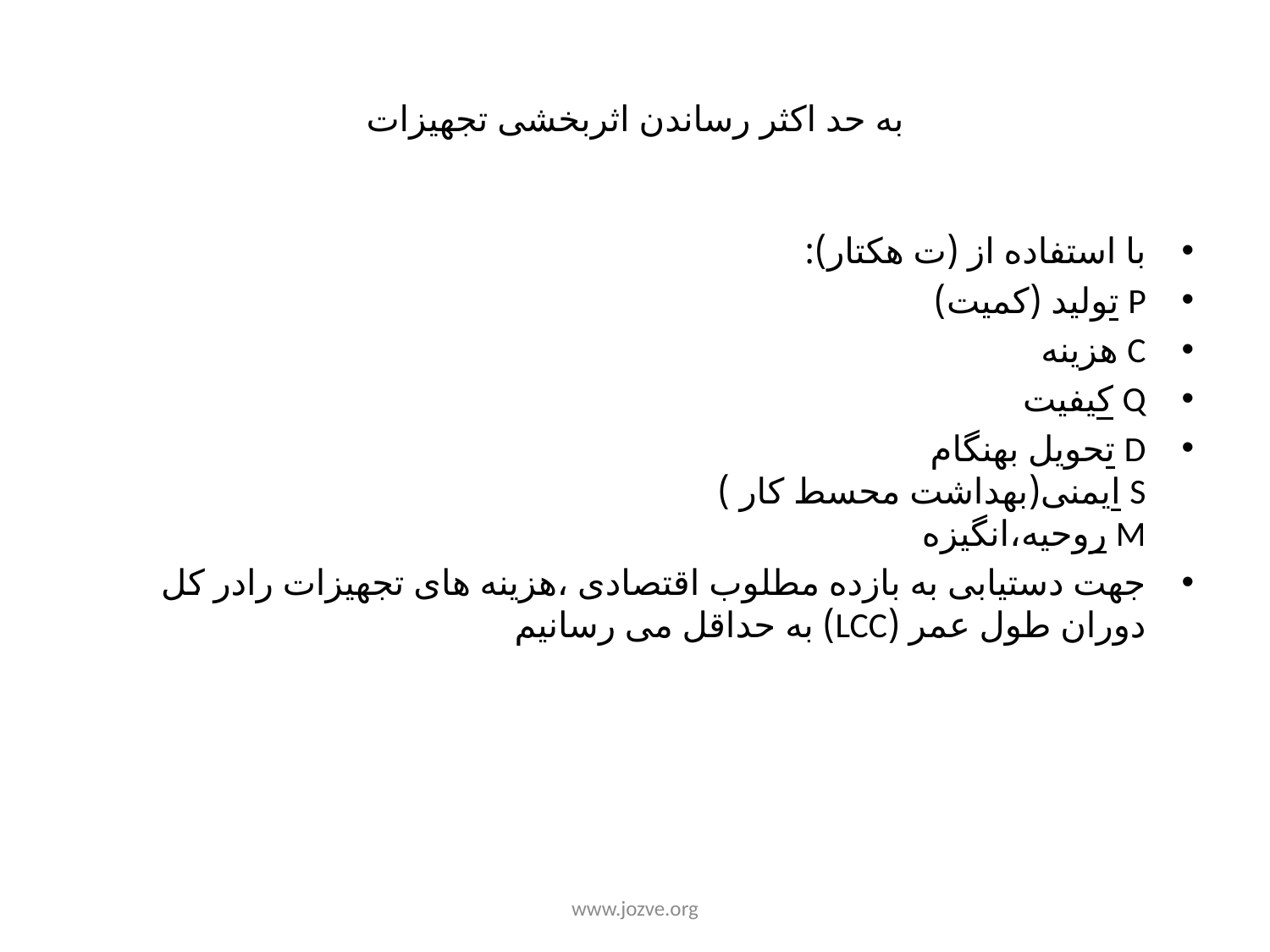

# به حد اکثر رساندن اثربخشی تجهیزات
با استفاده از (ت هکتار):
P تولید (کمیت)
C هزینه
Q کیفیت
D تحویل بهنگام
S ایمنی(بهداشت محسط کار )
M روحیه،انگیزه
جهت دستیابی به بازده مطلوب اقتصادی ،هزینه های تجهیزات رادر کل دوران طول عمر (LCC) به حداقل می رسانیم
www.jozve.org